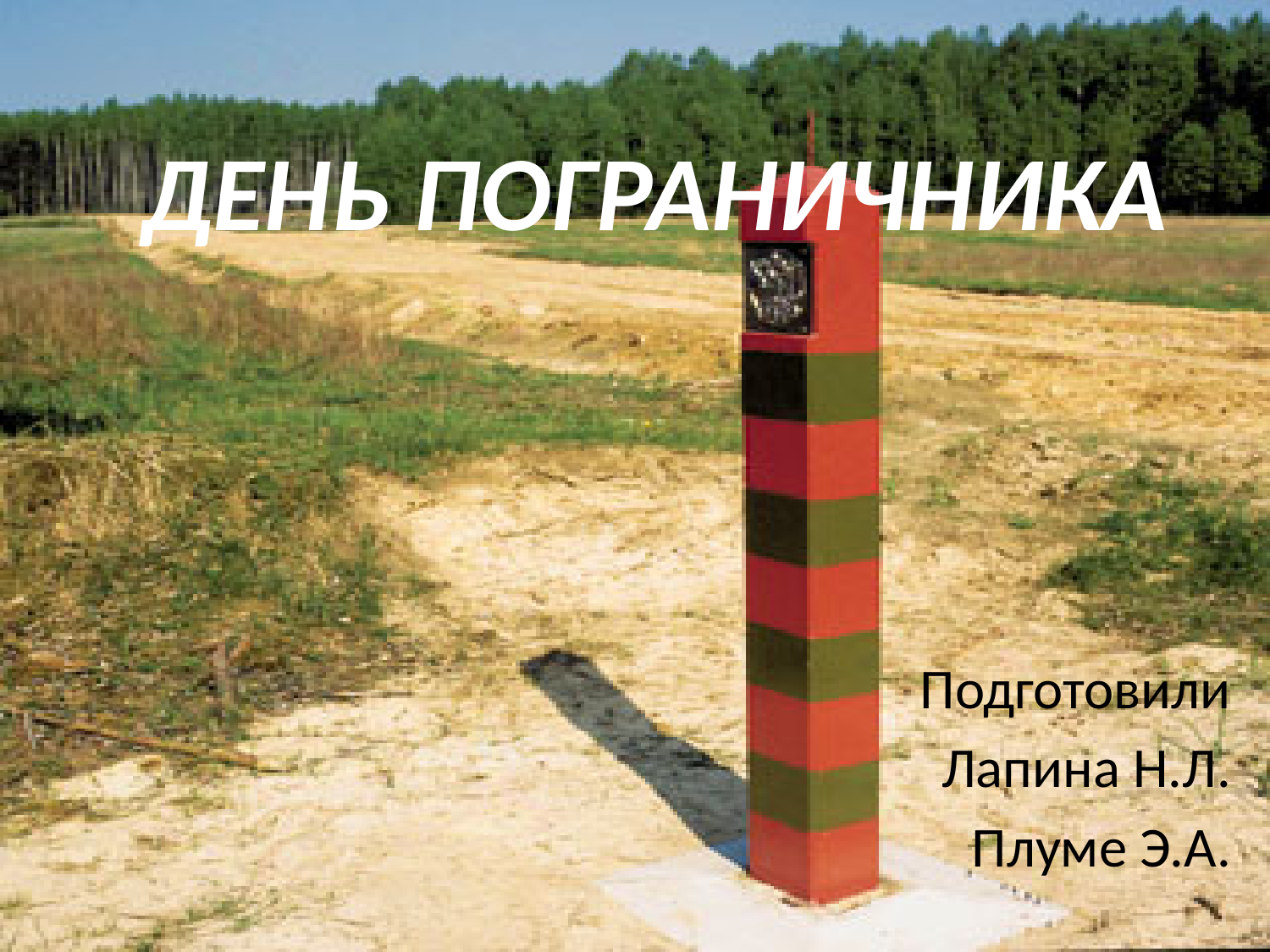

# ДЕНЬ ПОГРАНИЧНИКА
Подготовили
Лапина Н.Л.
Плуме Э.А.